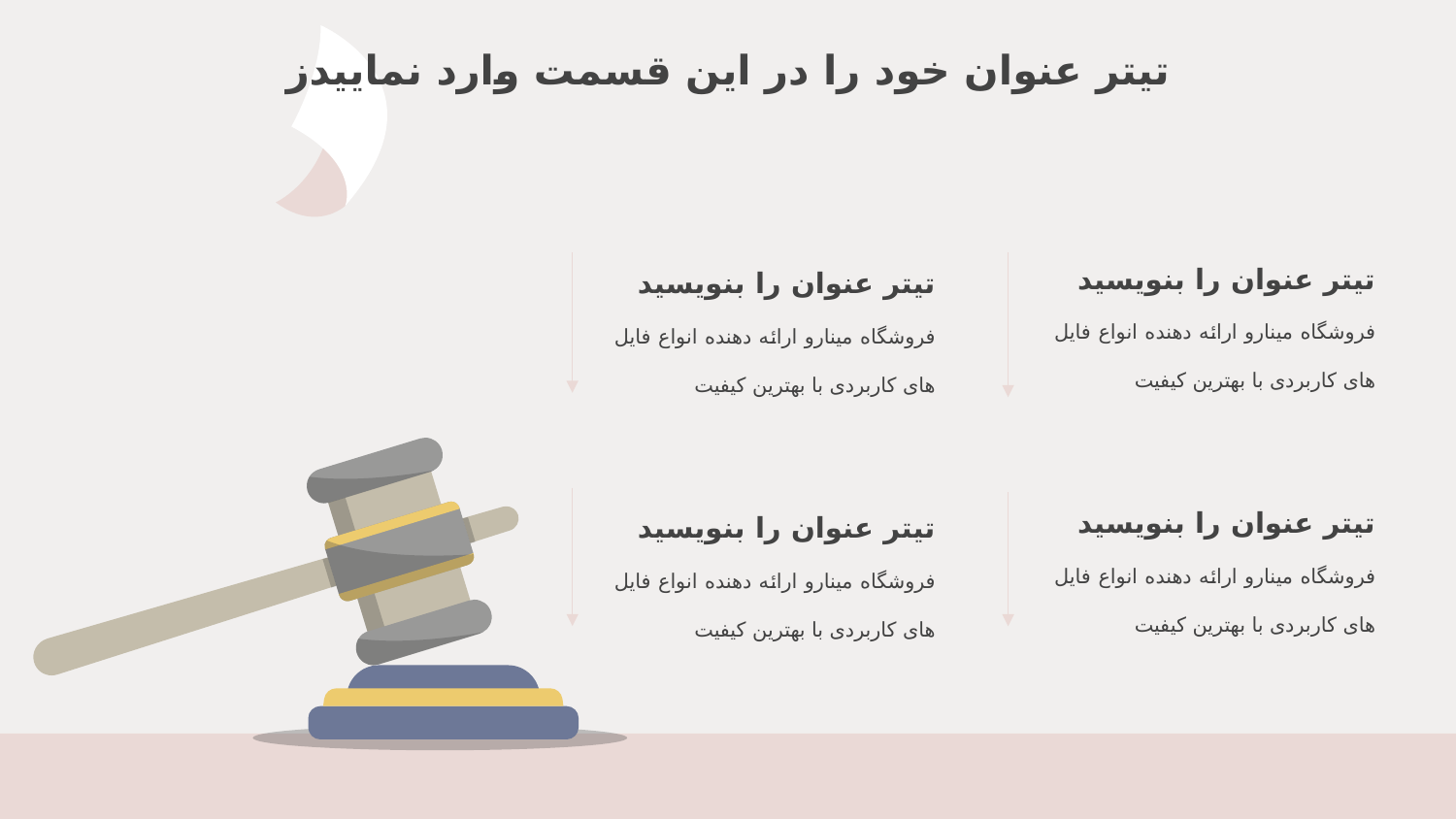

تیتر عنوان خود را در این قسمت وارد نماییدز

تیتر عنوان را بنویسید
فروشگاه مینارو ارائه دهنده انواع فایل های کاربردی با بهترین کیفیت
تیتر عنوان را بنویسید
فروشگاه مینارو ارائه دهنده انواع فایل های کاربردی با بهترین کیفیت
تیتر عنوان را بنویسید
فروشگاه مینارو ارائه دهنده انواع فایل های کاربردی با بهترین کیفیت
تیتر عنوان را بنویسید
فروشگاه مینارو ارائه دهنده انواع فایل های کاربردی با بهترین کیفیت